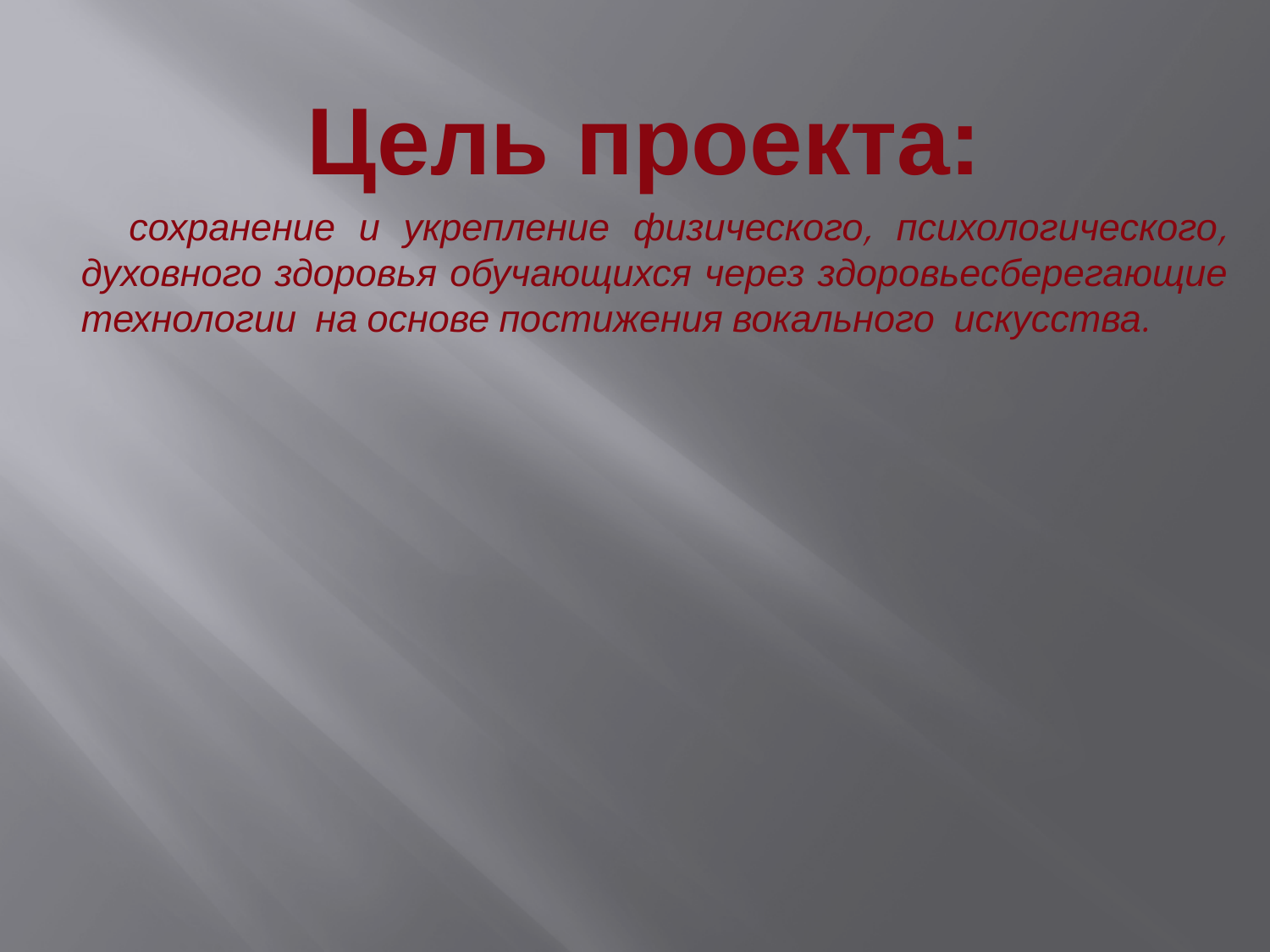

Цель проекта:
    сохранение и укрепление физического, психологического, духовного здоровья обучающихся через здоровьесберегающие технологии  на основе постижения вокального  искусства.